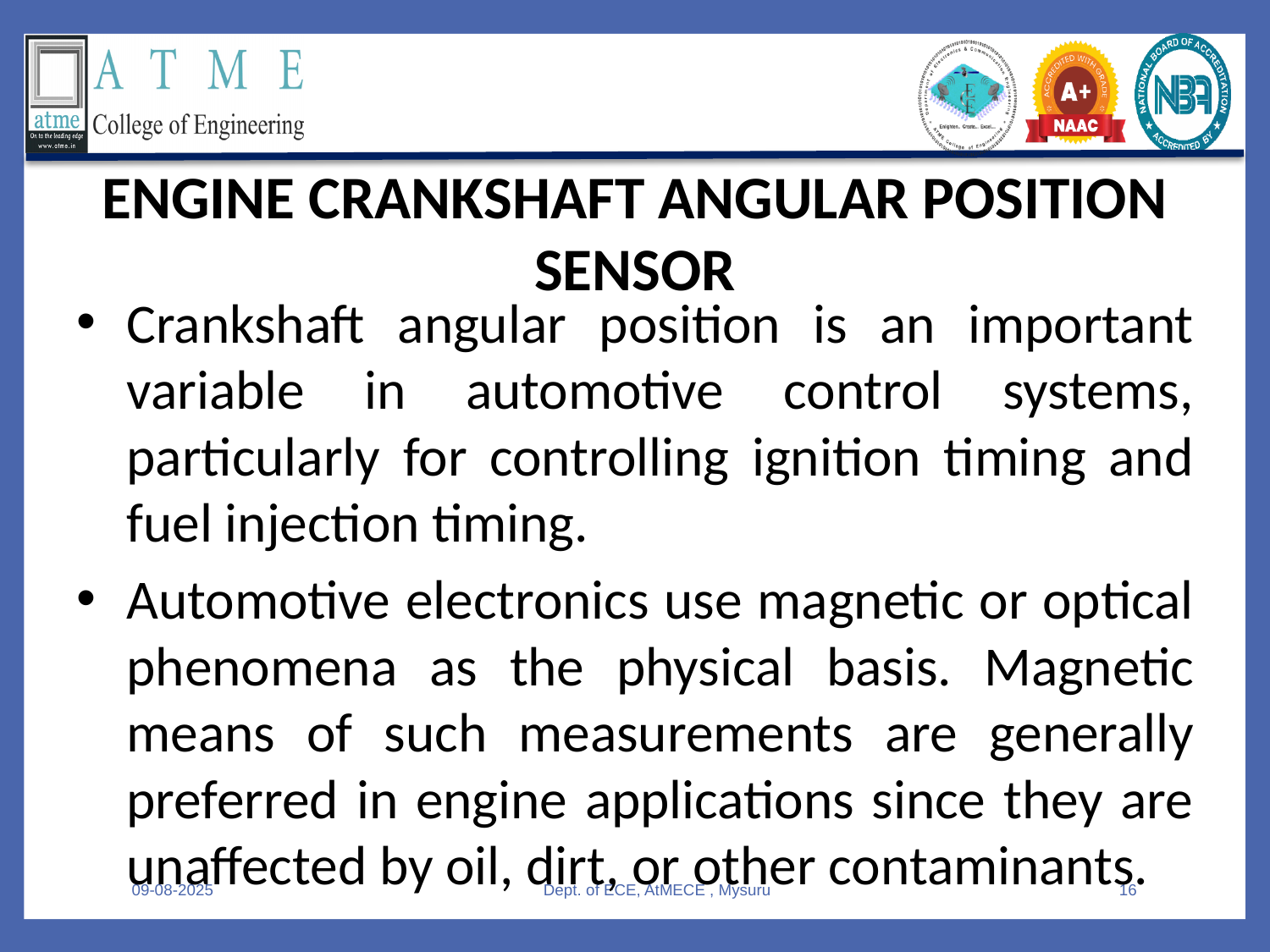

ENGINE CRANKSHAFT ANGULAR POSITION SENSOR
Crankshaft angular position is an important variable in automotive control systems, particularly for controlling ignition timing and fuel injection timing.
Automotive electronics use magnetic or optical phenomena as the physical basis. Magnetic means of such measurements are generally preferred in engine applications since they are unaffected by oil, dirt, or other contaminants.

09-08-2025
Dept. of ECE, AtMECE , Mysuru
16